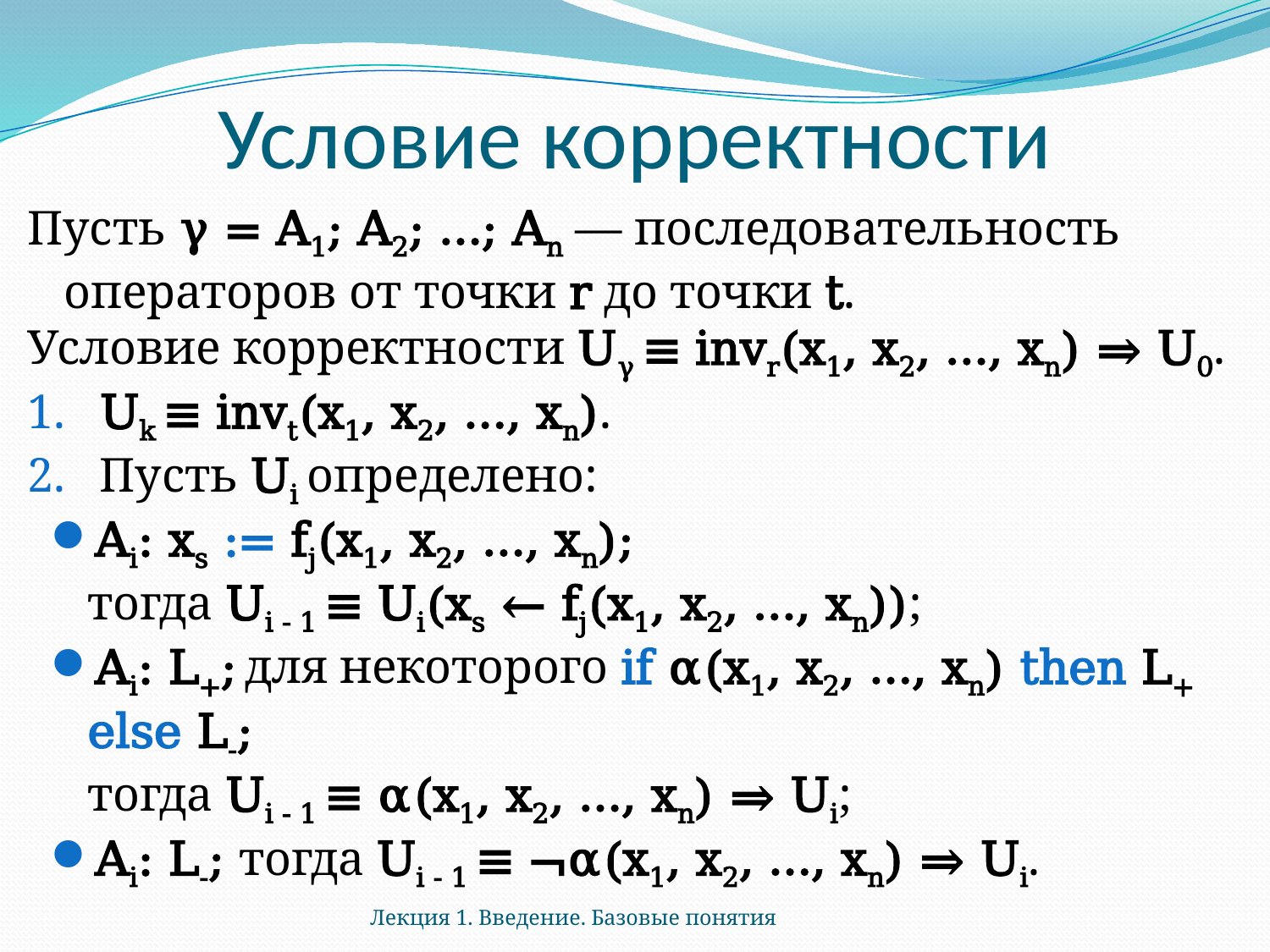

# Условие корректности
Пусть γ = A1; A2; …; An — последовательность операторов от точки r до точки t.
Условие корректности Uγ ≡ invr(x1, x2, …, xn) ⇒ U0.
 Uk ≡ invt(x1, x2, …, xn).
 Пусть Ui определено:
Ai: xs := fj(x1, x2, …, xn);
	тогда Ui - 1 ≡ Ui(xs ← fj(x1, x2, …, xn));
Ai: L+; для некоторого if α(x1, x2, …, xn) then L+ else L-;
	тогда Ui - 1 ≡ α(x1, x2, …, xn) ⇒ Ui;
Ai: L-; тогда Ui - 1 ≡ ¬α(x1, x2, …, xn) ⇒ Ui.
Лекция 1. Введение. Базовые понятия